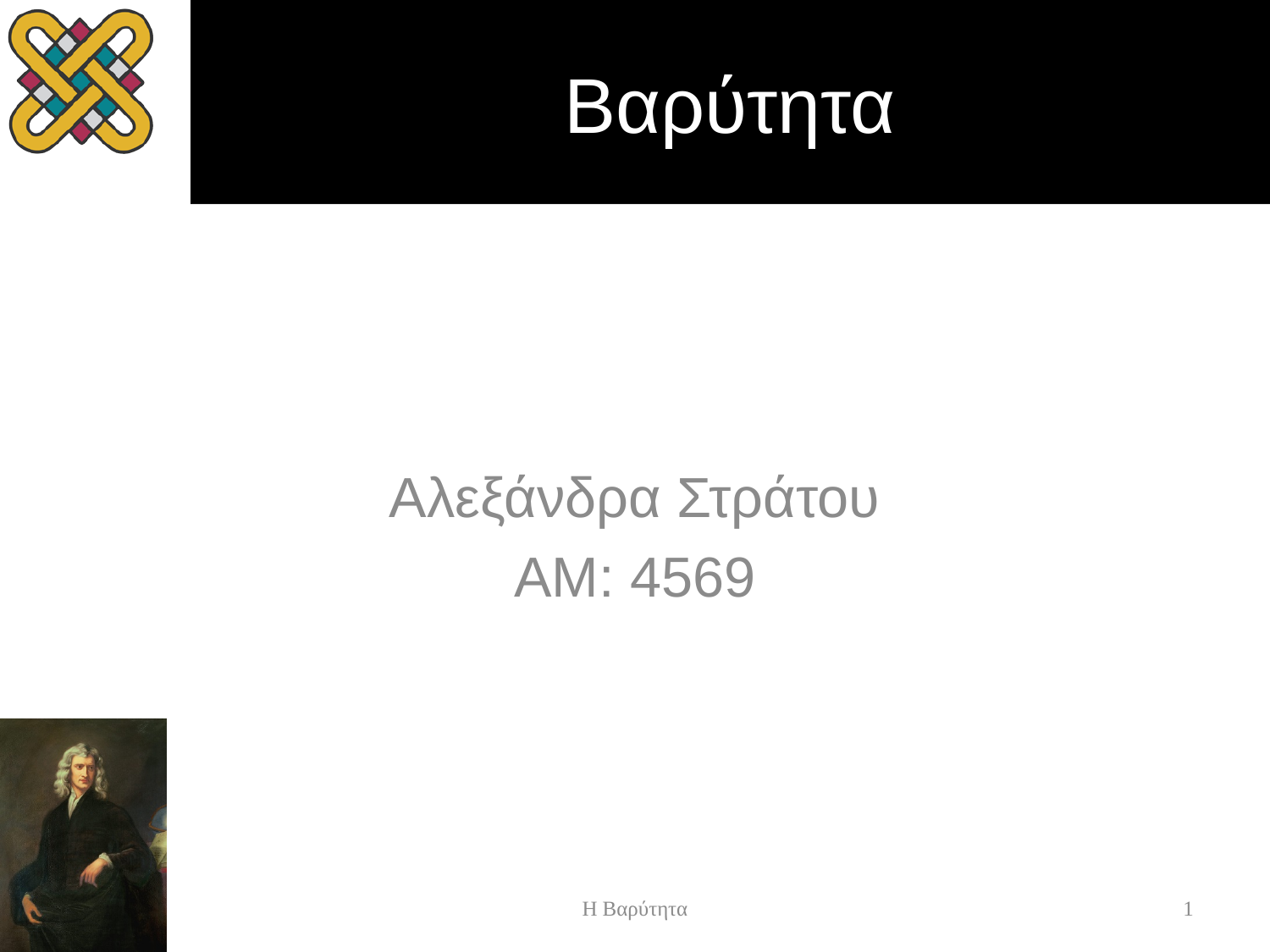

# Βαρύτητα
Αλεξάνδρα Στράτου
ΑΜ: 4569
Η Βαρύτητα
1